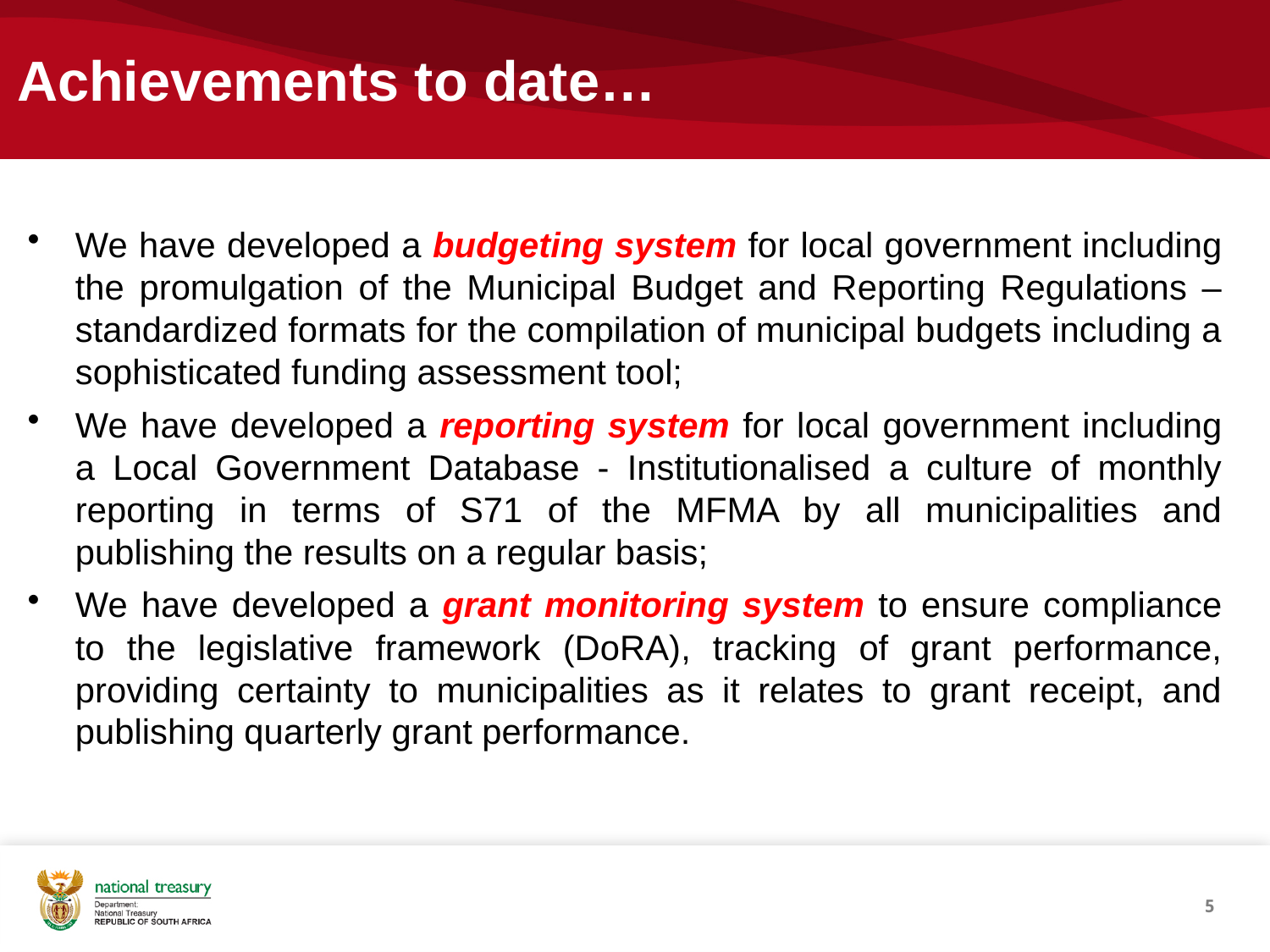

# Achievements to date…
We have developed a budgeting system for local government including the promulgation of the Municipal Budget and Reporting Regulations – standardized formats for the compilation of municipal budgets including a sophisticated funding assessment tool;
We have developed a reporting system for local government including a Local Government Database - Institutionalised a culture of monthly reporting in terms of S71 of the MFMA by all municipalities and publishing the results on a regular basis;
We have developed a grant monitoring system to ensure compliance to the legislative framework (DoRA), tracking of grant performance, providing certainty to municipalities as it relates to grant receipt, and publishing quarterly grant performance.

5